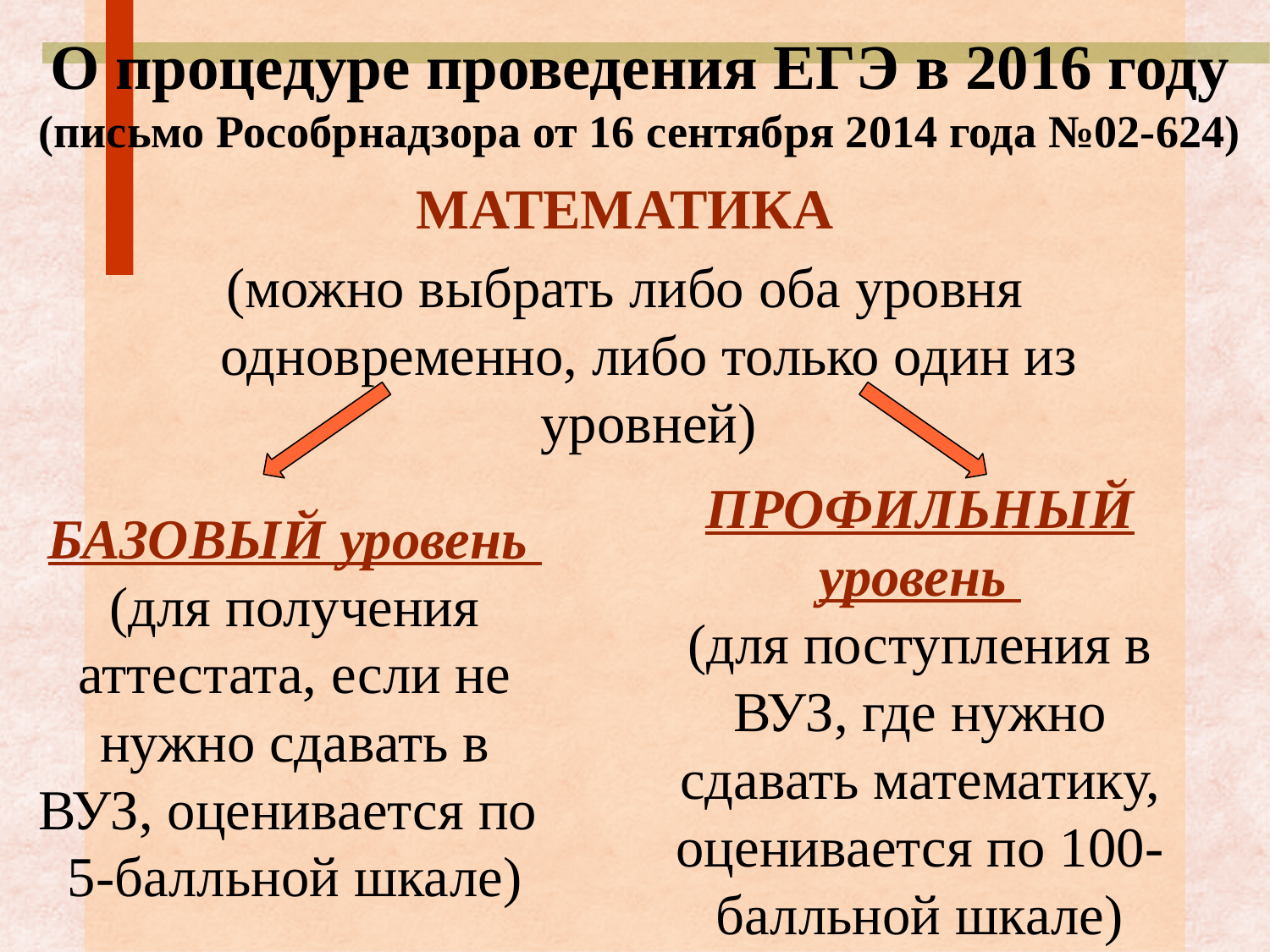

# О процедуре проведения ЕГЭ в 2016 году (письмо Рособрнадзора от 16 сентября 2014 года №02-624)
МАТЕМАТИКА
(можно выбрать либо оба уровня одновременно, либо только один из уровней)

ПРОФИЛЬНЫЙ уровень
(для поступления в ВУЗ, где нужно сдавать математику, оценивается по 100-балльной шкале)
БАЗОВЫЙ уровень
(для получения аттестата, если не нужно сдавать в ВУЗ, оценивается по
5-балльной шкале)